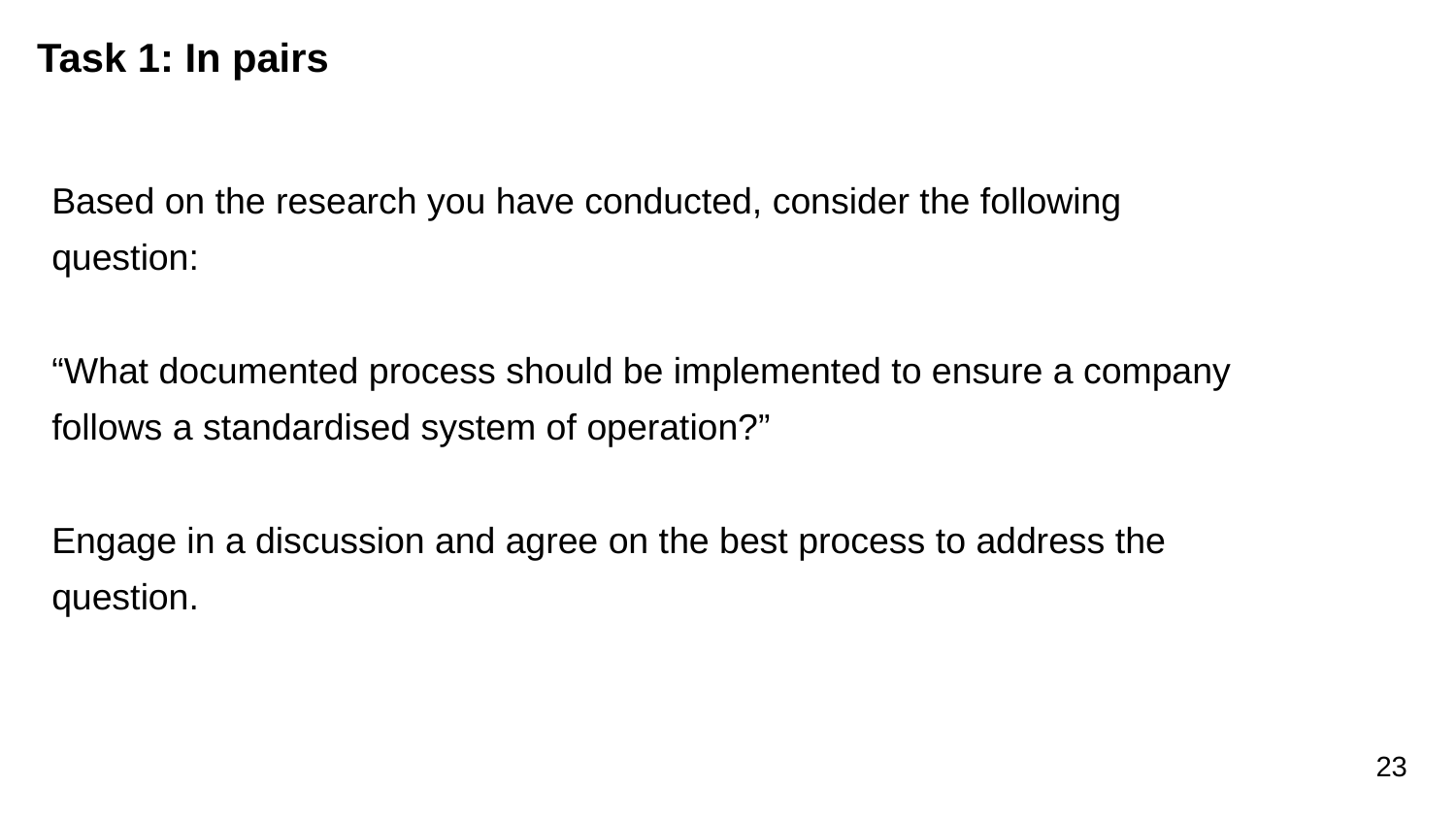

# Task 1: In pairs
Based on the research you have conducted, consider the following question:

“What documented process should be implemented to ensure a company follows a standardised system of operation?”

Engage in a discussion and agree on the best process to address the question.
23